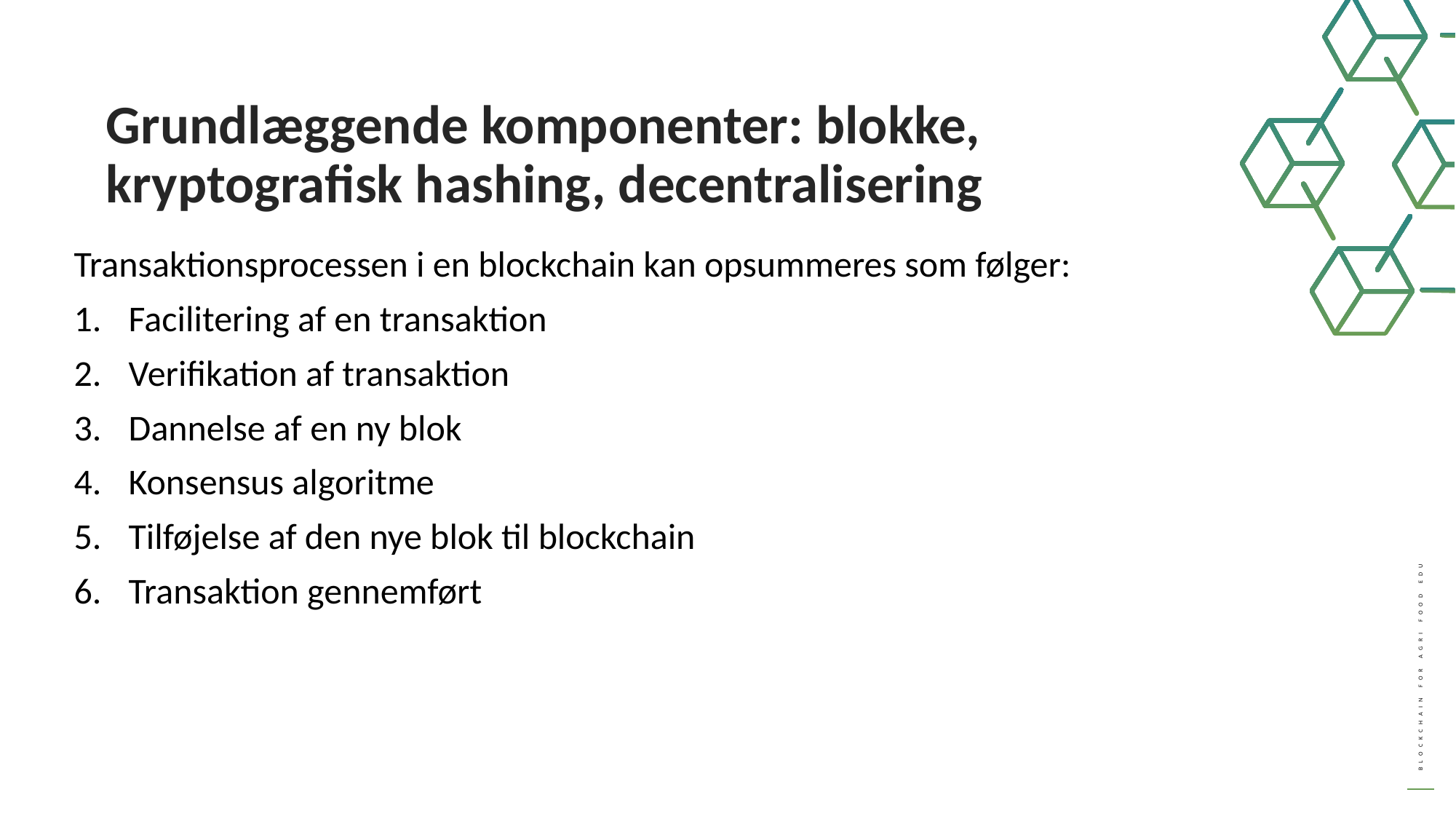

Grundlæggende komponenter: blokke, kryptografisk hashing, decentralisering
Transaktionsprocessen i en blockchain kan opsummeres som følger:
Facilitering af en transaktion
Verifikation af transaktion
Dannelse af en ny blok
Konsensus algoritme
Tilføjelse af den nye blok til blockchain
Transaktion gennemført